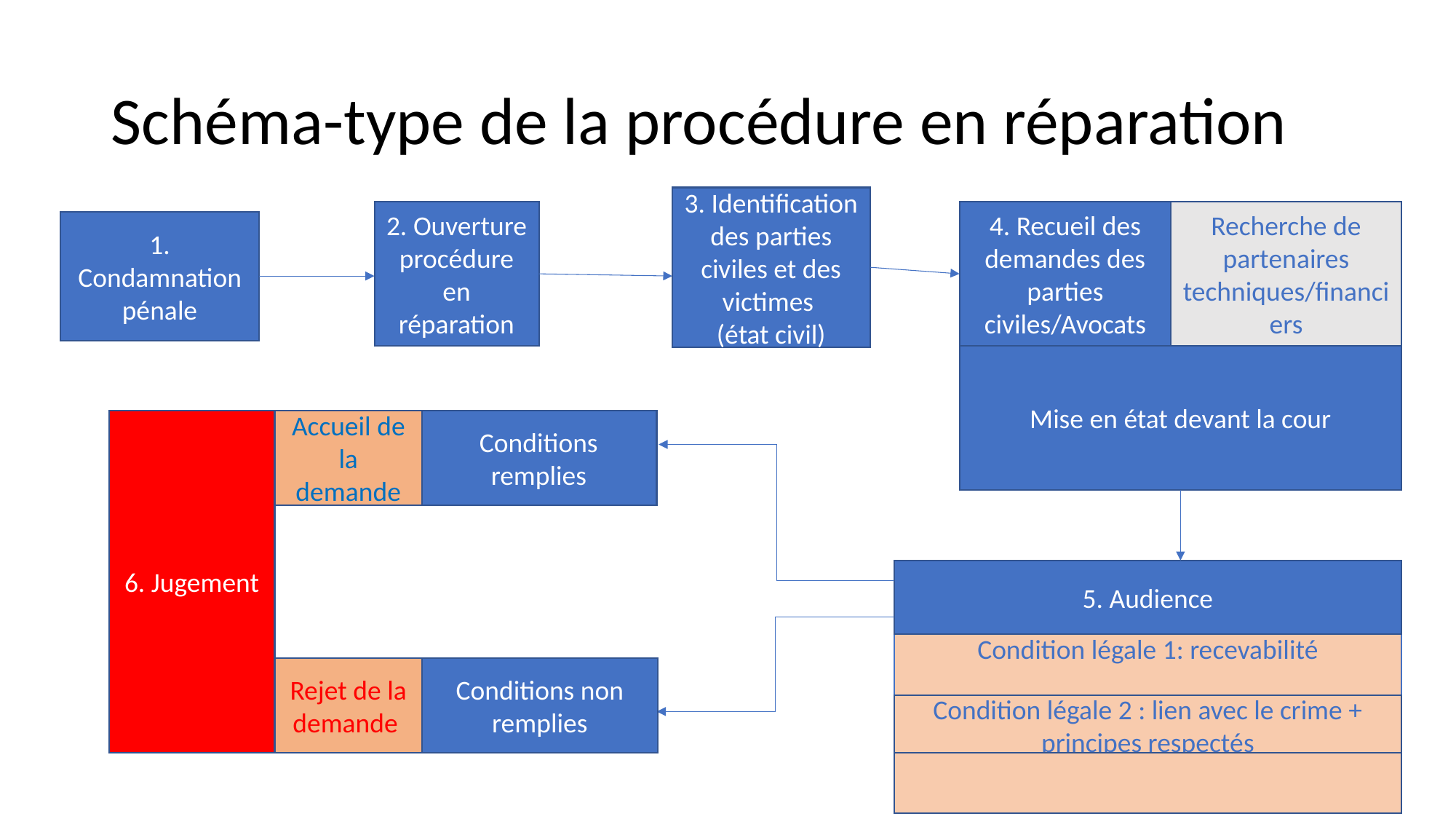

# Schéma-type de la procédure en réparation
3. Identification des parties civiles et des victimes
(état civil)
Recherche de partenaires techniques/financiers
2. Ouverture procédure en réparation
4. Recueil des demandes des parties civiles/Avocats
1. Condamnation pénale
Mise en état devant la cour
6. Jugement
Accueil de la demande
Conditions remplies
5. Audience
Condition légale 1: recevabilité

Rejet de la demande
Conditions non remplies
Condition légale 2 : lien avec le crime + principes respectés
Condition légale 3 : probabilité d’exécution